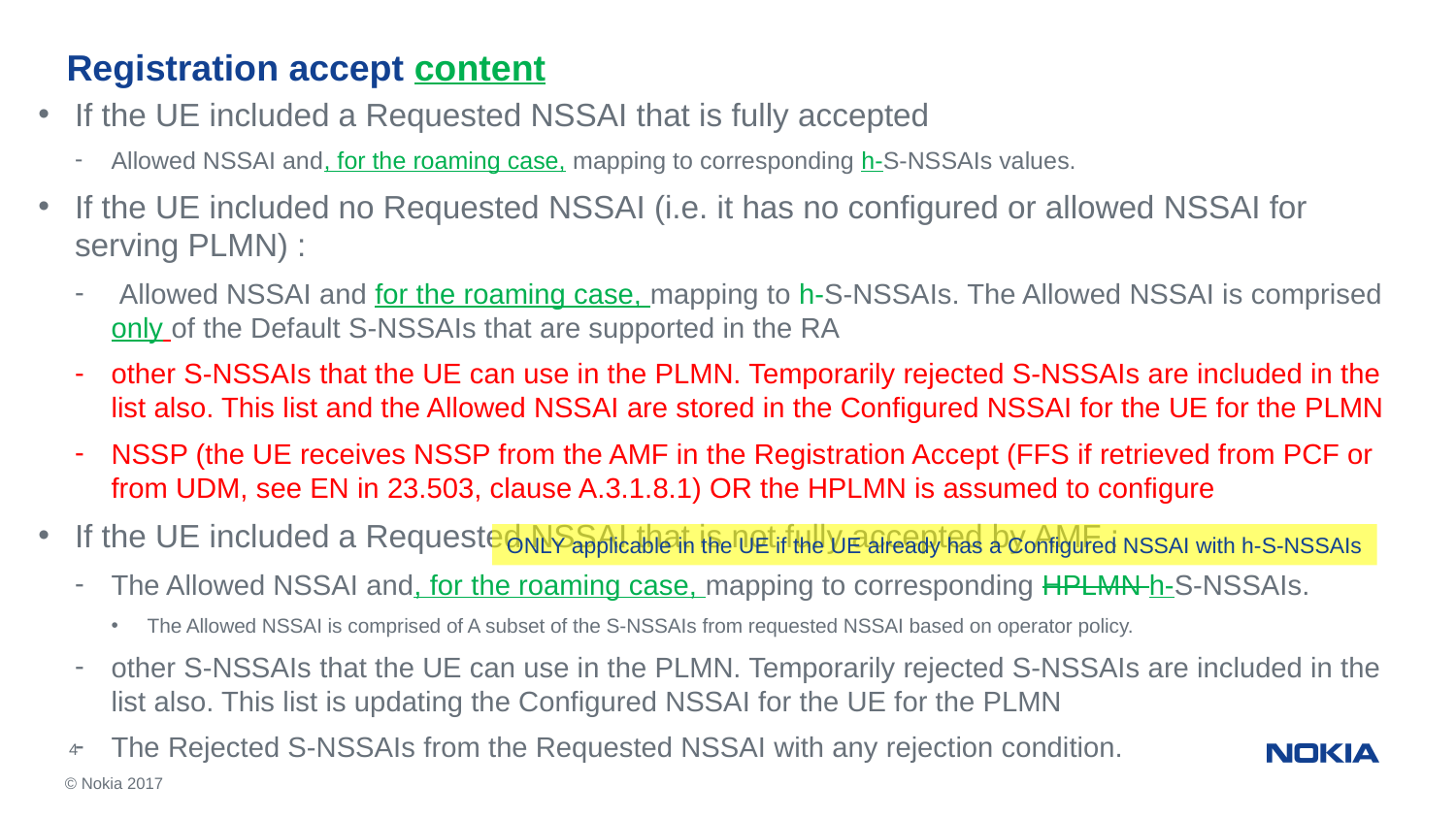

# Registration accept content
If the UE included a Requested NSSAI that is fully accepted
Allowed NSSAI and, for the roaming case, mapping to corresponding h-S-NSSAIs values.
If the UE included no Requested NSSAI (i.e. it has no configured or allowed NSSAI for serving PLMN) :
 Allowed NSSAI and for the roaming case, mapping to h-S-NSSAIs. The Allowed NSSAI is comprised only of the Default S-NSSAIs that are supported in the RA
other S-NSSAIs that the UE can use in the PLMN. Temporarily rejected S-NSSAIs are included in the list also. This list and the Allowed NSSAI are stored in the Configured NSSAI for the UE for the PLMN
NSSP (the UE receives NSSP from the AMF in the Registration Accept (FFS if retrieved from PCF or from UDM, see EN in 23.503, clause A.3.1.8.1) OR the HPLMN is assumed to configure
If the UE included a Requested NSSAI that is not fully accepted by AMF :
The Allowed NSSAI and, for the roaming case, mapping to corresponding HPLMN h-S-NSSAIs.
The Allowed NSSAI is comprised of A subset of the S-NSSAIs from requested NSSAI based on operator policy.
other S-NSSAIs that the UE can use in the PLMN. Temporarily rejected S-NSSAIs are included in the list also. This list is updating the Configured NSSAI for the UE for the PLMN
The Rejected S-NSSAIs from the Requested NSSAI with any rejection condition.

ONLY applicable in the UE if the UE already has a Configured NSSAI with h-S-NSSAIs